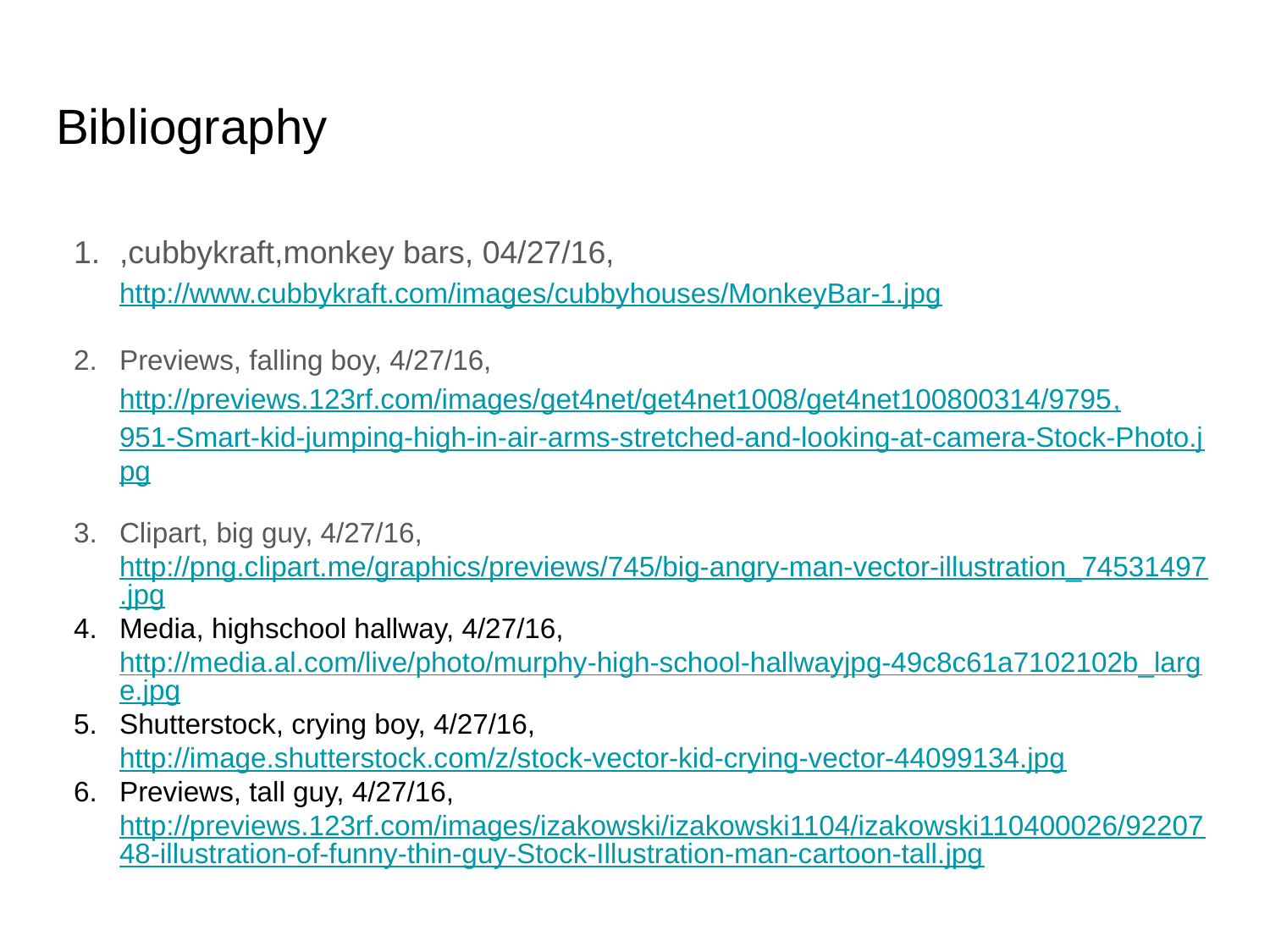

# Bibliography
,cubbykraft,monkey bars, 04/27/16, http://www.cubbykraft.com/images/cubbyhouses/MonkeyBar-1.jpg
Previews, falling boy, 4/27/16, http://previews.123rf.com/images/get4net/get4net1008/get4net100800314/9795,951-Smart-kid-jumping-high-in-air-arms-stretched-and-looking-at-camera-Stock-Photo.jpg
Clipart, big guy, 4/27/16, http://png.clipart.me/graphics/previews/745/big-angry-man-vector-illustration_74531497.jpg
Media, highschool hallway, 4/27/16, http://media.al.com/live/photo/murphy-high-school-hallwayjpg-49c8c61a7102102b_large.jpg
Shutterstock, crying boy, 4/27/16, http://image.shutterstock.com/z/stock-vector-kid-crying-vector-44099134.jpg
Previews, tall guy, 4/27/16, http://previews.123rf.com/images/izakowski/izakowski1104/izakowski110400026/9220748-illustration-of-funny-thin-guy-Stock-Illustration-man-cartoon-tall.jpg